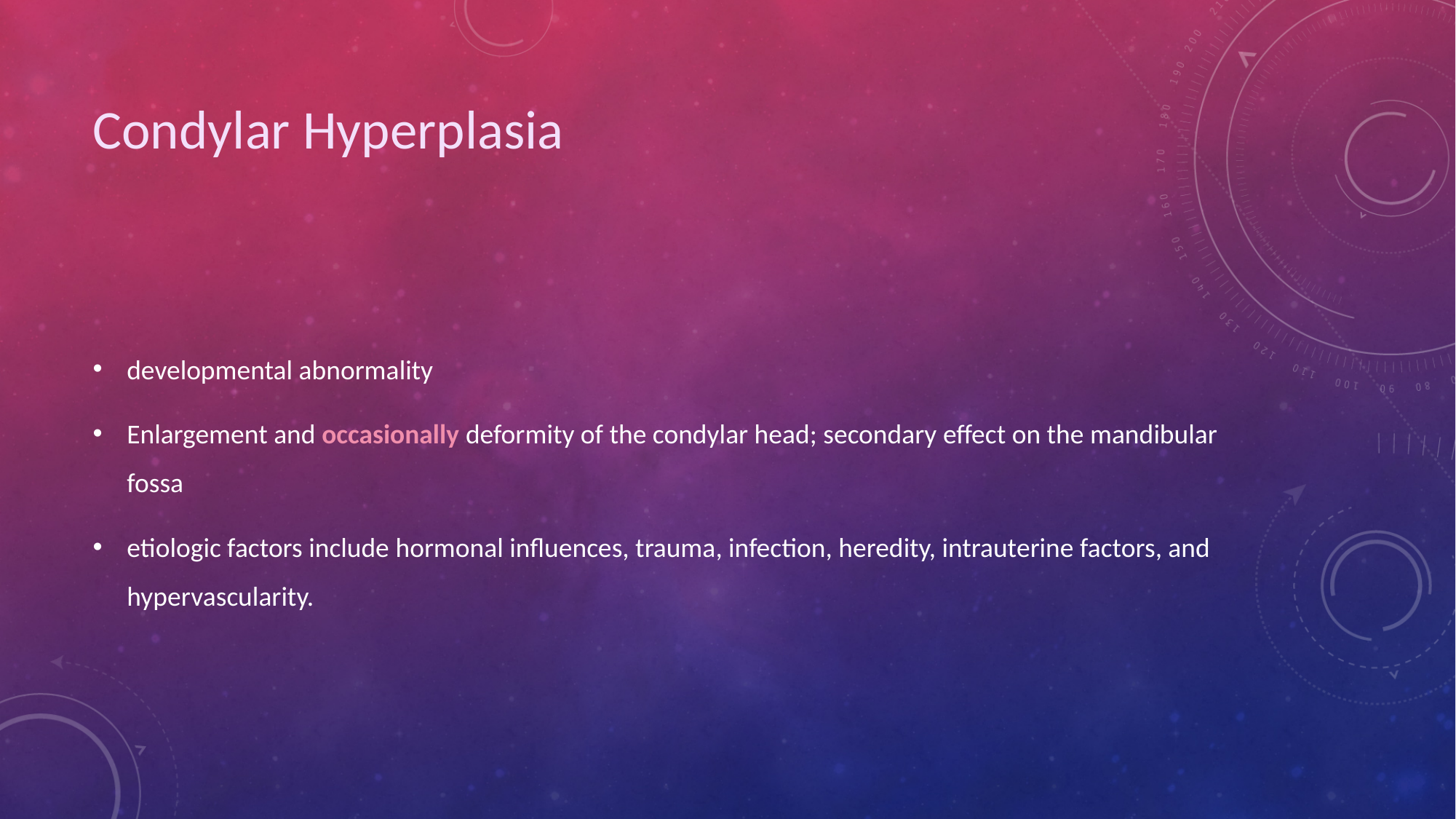

# Condylar Hyperplasia
developmental abnormality
Enlargement and occasionally deformity of the condylar head; secondary effect on the mandibular fossa
etiologic factors include hormonal influences, trauma, infection, heredity, intrauterine factors, and hypervascularity.